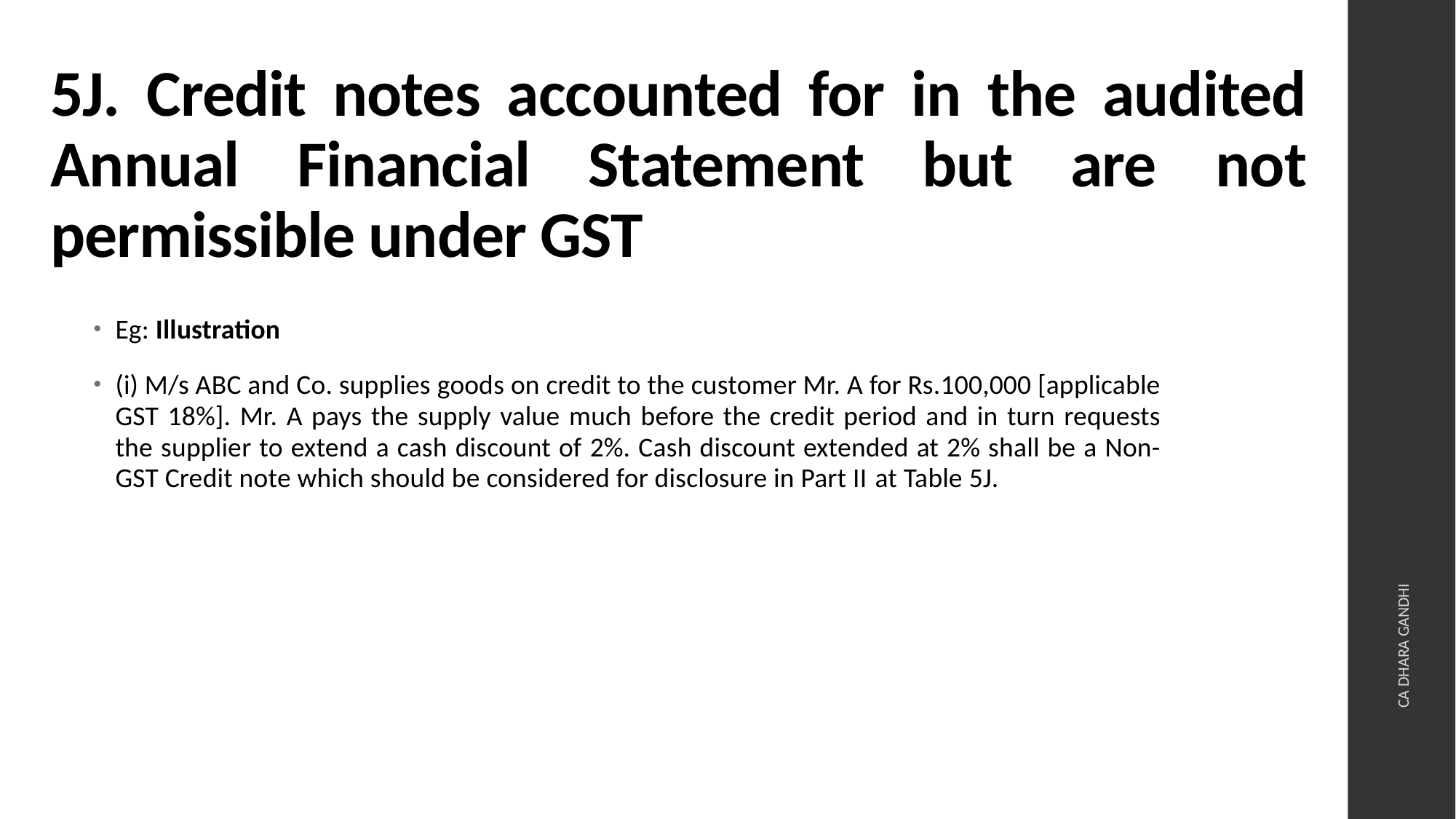

# 5J. Credit notes accounted for in the audited Annual Financial Statement but are not permissible under GST
Eg: Illustration
(i) M/s ABC and Co. supplies goods on credit to the customer Mr. A for Rs.100,000 [applicable GST 18%]. Mr. A pays the supply value much before the credit period and in turn requests the supplier to extend a cash discount of 2%. Cash discount extended at 2% shall be a Non-GST Credit note which should be considered for disclosure in Part II at Table 5J.

CA DHARA GANDHI